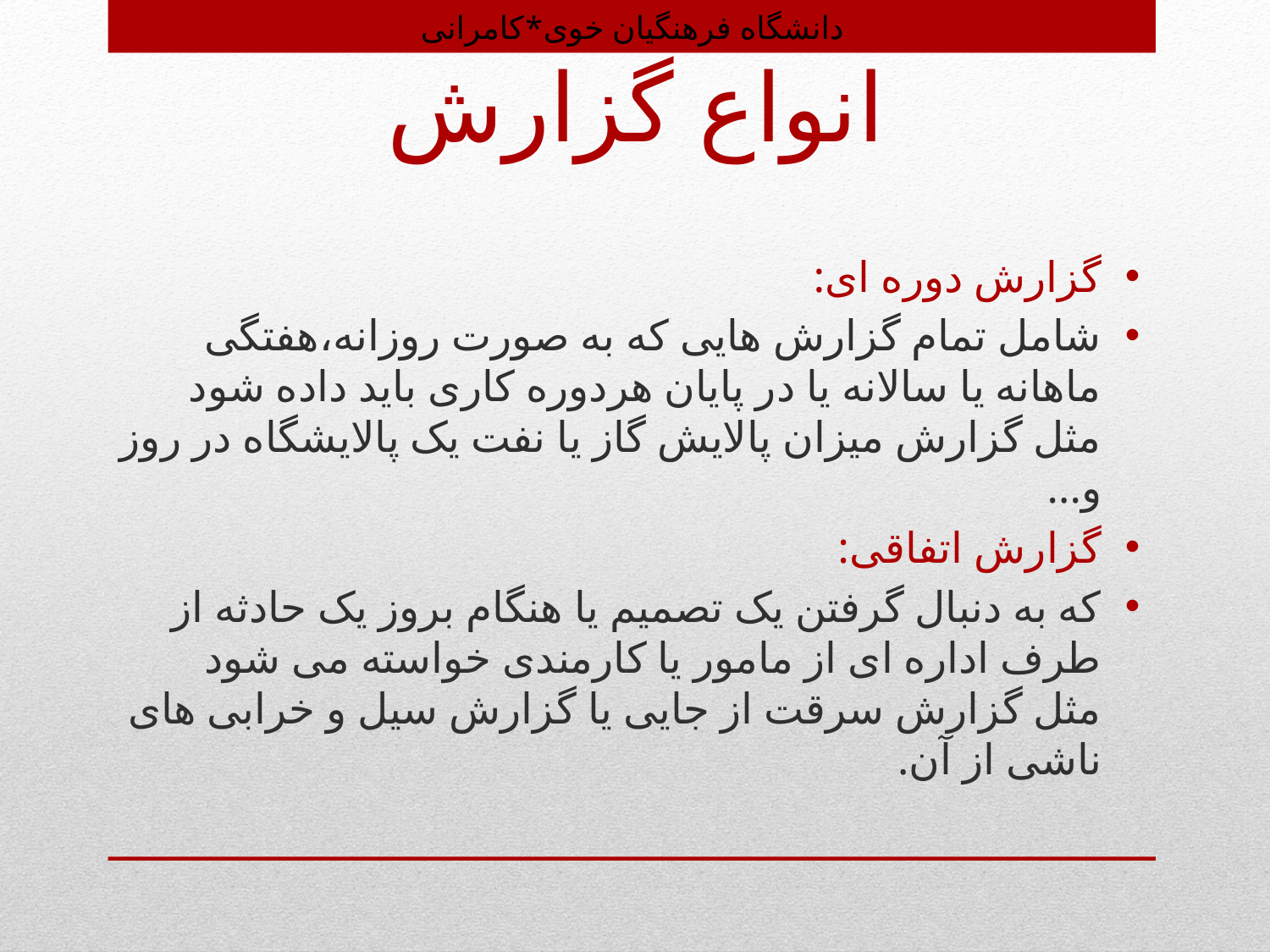

# انواع گزارش
دانشگاه فرهنگیان خوی*کامرانی
گزارش دوره ای:
شامل تمام گزارش هایی که به صورت روزانه،هفتگی ماهانه یا سالانه یا در پایان هردوره کاری باید داده شود مثل گزارش میزان پالایش گاز یا نفت یک پالایشگاه در روز و...
گزارش اتفاقی:
که به دنبال گرفتن یک تصمیم یا هنگام بروز یک حادثه از طرف اداره ای از مامور یا کارمندی خواسته می شود  مثل گزارش سرقت از جایی یا گزارش سیل و خرابی های ناشی از آن.